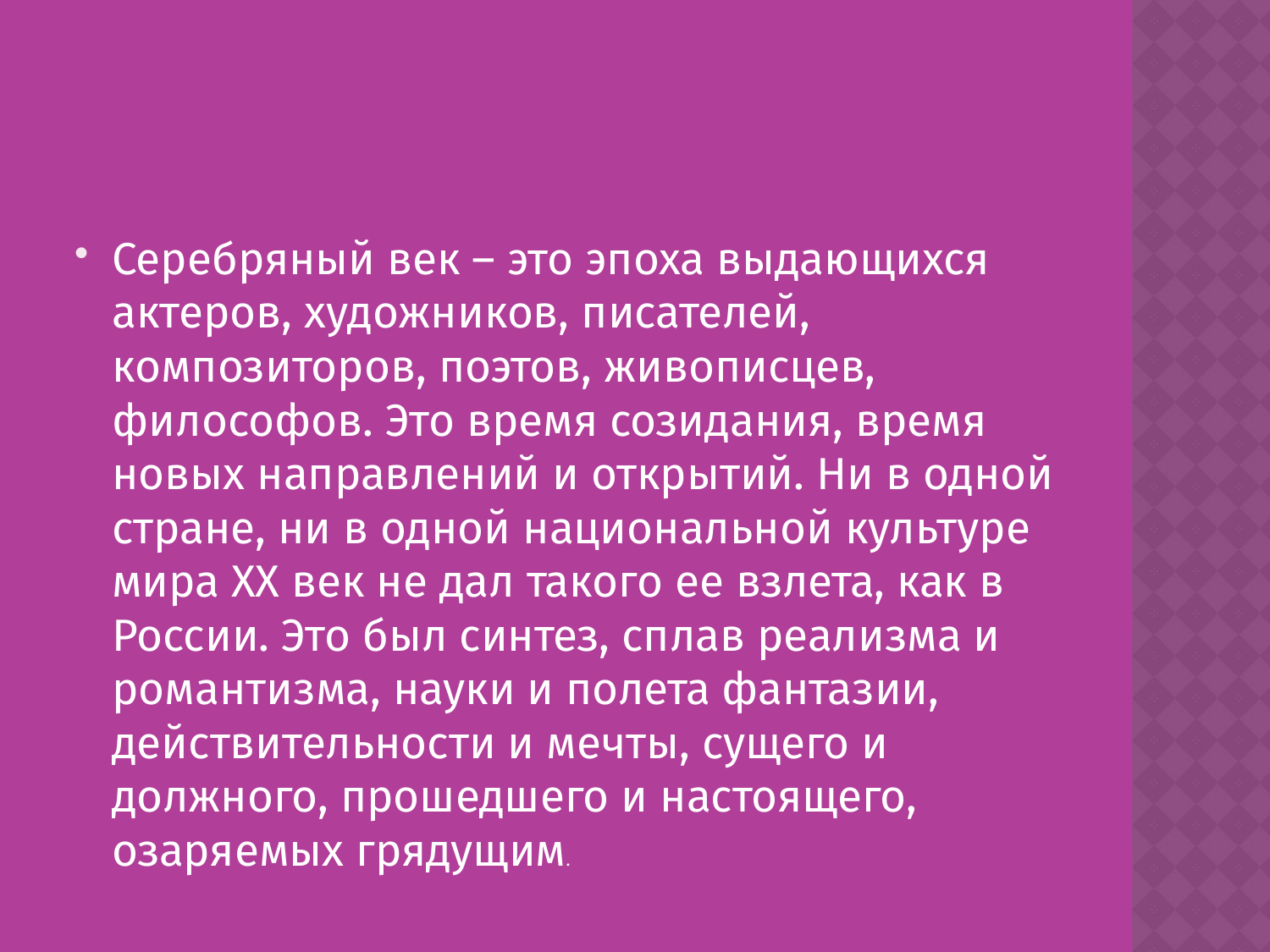

#
Серебряный век – это эпоха выдающихся актеров, художников, писателей, композиторов, поэтов, живописцев, философов. Это время созидания, время новых направлений и открытий. Ни в одной стране, ни в одной национальной культуре мира XX век не дал такого ее взлета, как в России. Это был синтез, сплав реализма и романтизма, науки и полета фантазии, действительности и мечты, сущего и должного, прошедшего и настоящего, озаряемых грядущим.